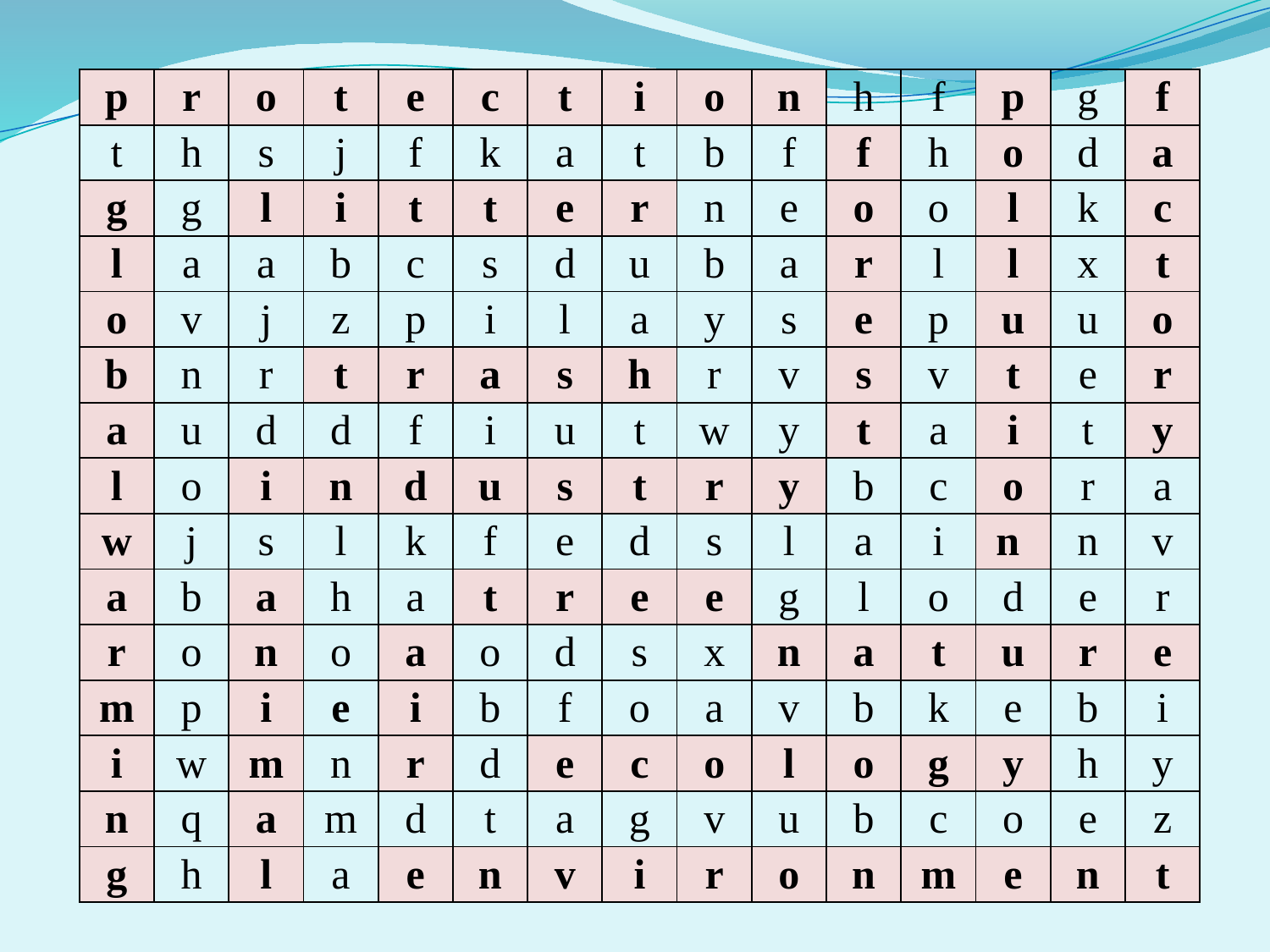

| p | r | o | t | e | c | t | i | o | n | h | f | p | g | f |
| --- | --- | --- | --- | --- | --- | --- | --- | --- | --- | --- | --- | --- | --- | --- |
| t | h | s | j | f | k | a | t | b | f | f | h | o | d | a |
| g | g | l | i | t | t | e | r | n | e | o | o | l | k | c |
| l | a | a | b | c | s | d | u | b | a | r | l | l | x | t |
| o | v | j | z | p | i | l | a | y | s | e | p | u | u | o |
| b | n | r | t | r | a | s | h | r | v | s | v | t | e | r |
| a | u | d | d | f | i | u | t | w | y | t | a | i | t | y |
| l | o | i | n | d | u | s | t | r | y | b | c | o | r | a |
| w | j | s | l | k | f | e | d | s | l | a | i | n | n | v |
| a | b | a | h | a | t | r | e | e | g | l | o | d | e | r |
| r | o | n | o | a | o | d | s | x | n | a | t | u | r | e |
| m | p | i | e | i | b | f | o | a | v | b | k | e | b | i |
| i | w | m | n | r | d | e | c | o | l | o | g | y | h | y |
| n | q | a | m | d | t | a | g | v | u | b | c | o | e | z |
| g | h | l | a | e | n | v | i | r | o | n | m | e | n | t |